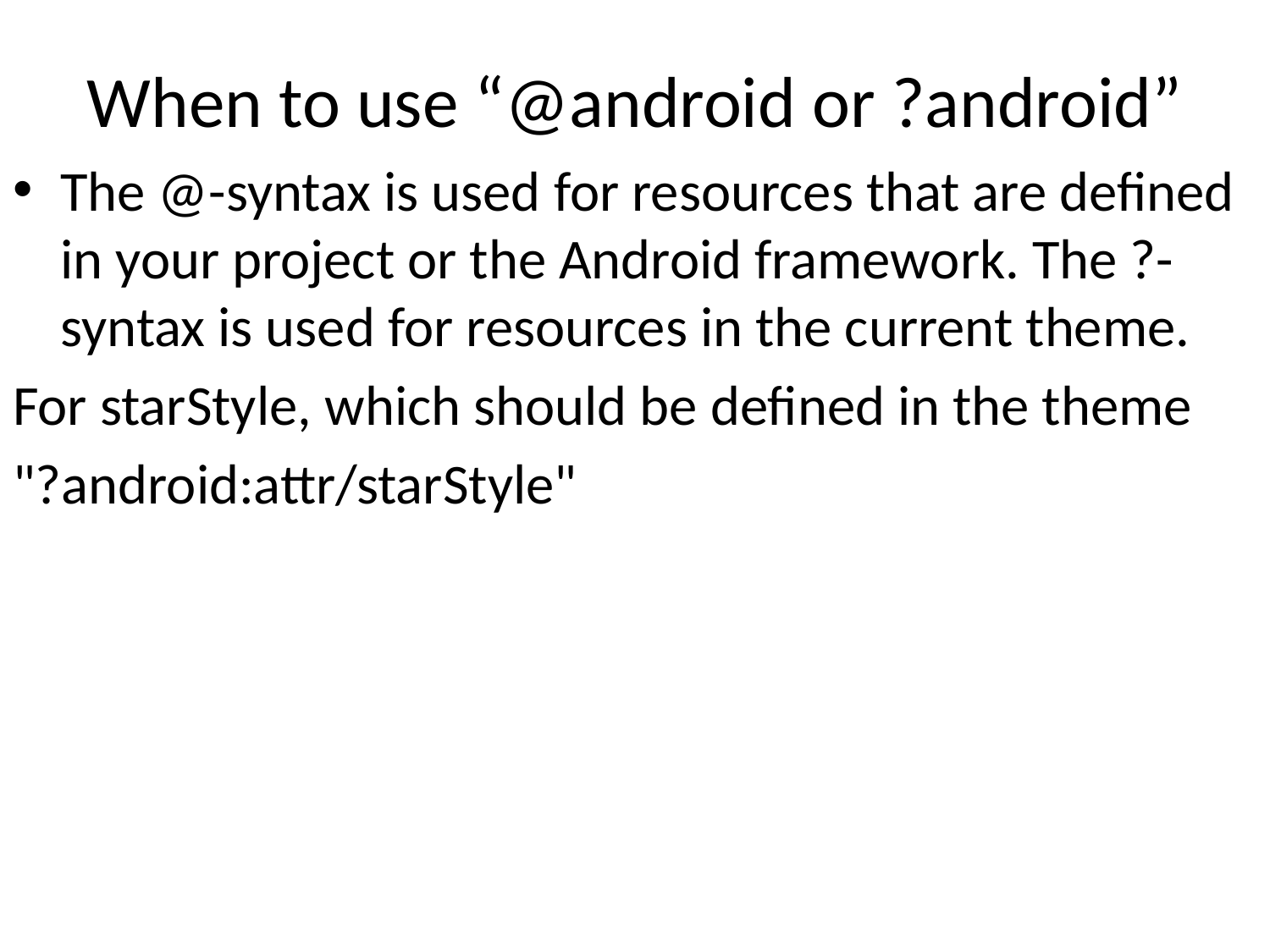

# When to use “@android or ?android”
The @-syntax is used for resources that are defined in your project or the Android framework. The ?-syntax is used for resources in the current theme.
For starStyle, which should be defined in the theme
"?android:attr/starStyle"